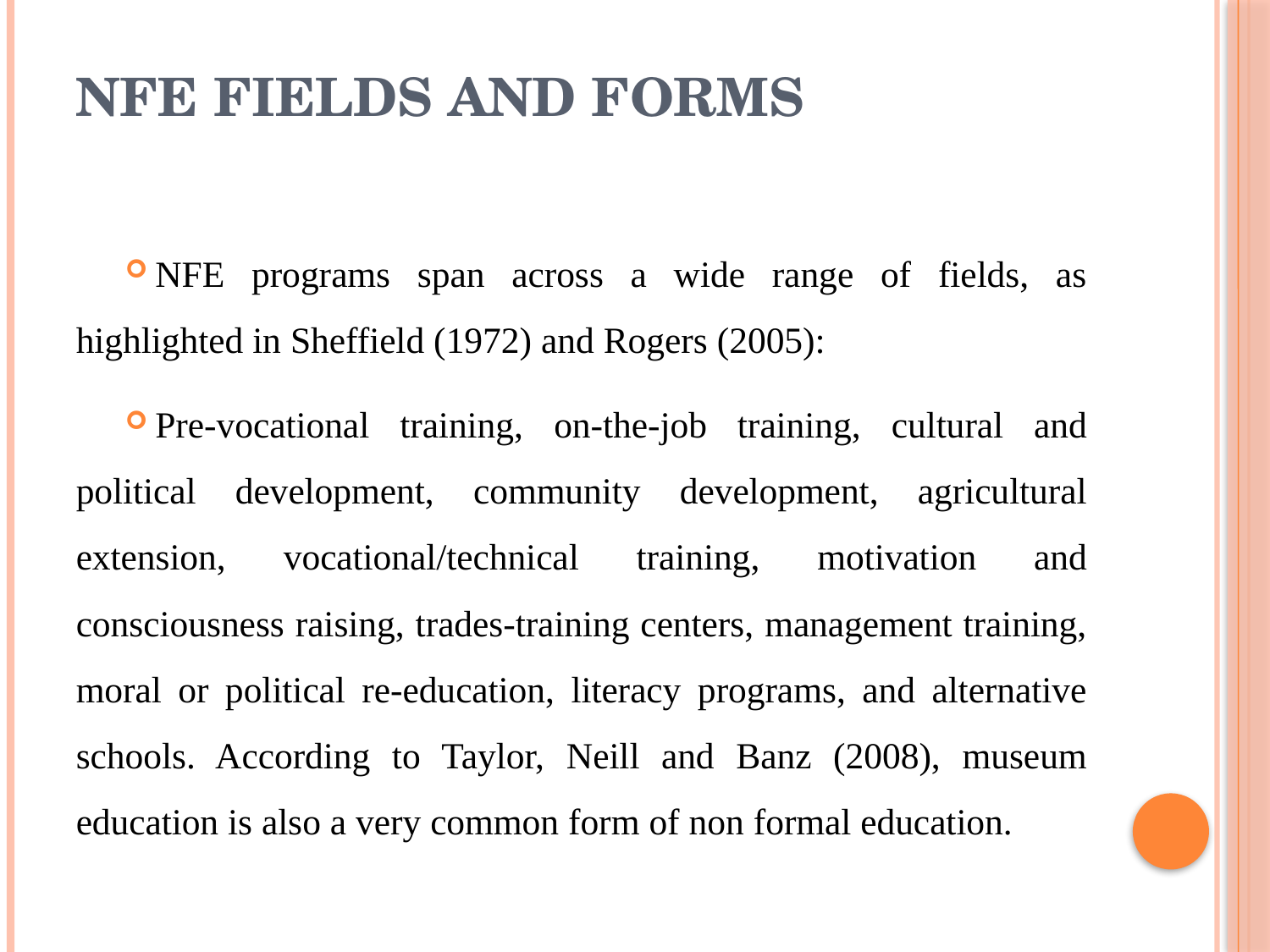

# NFE fields and forms
NFE programs span across a wide range of fields, as highlighted in Sheffield (1972) and Rogers (2005):
Pre-vocational training, on-the-job training, cultural and political development, community development, agricultural extension, vocational/technical training, motivation and consciousness raising, trades-training centers, management training, moral or political re-education, literacy programs, and alternative schools. According to Taylor, Neill and Banz (2008), museum education is also a very common form of non formal education.